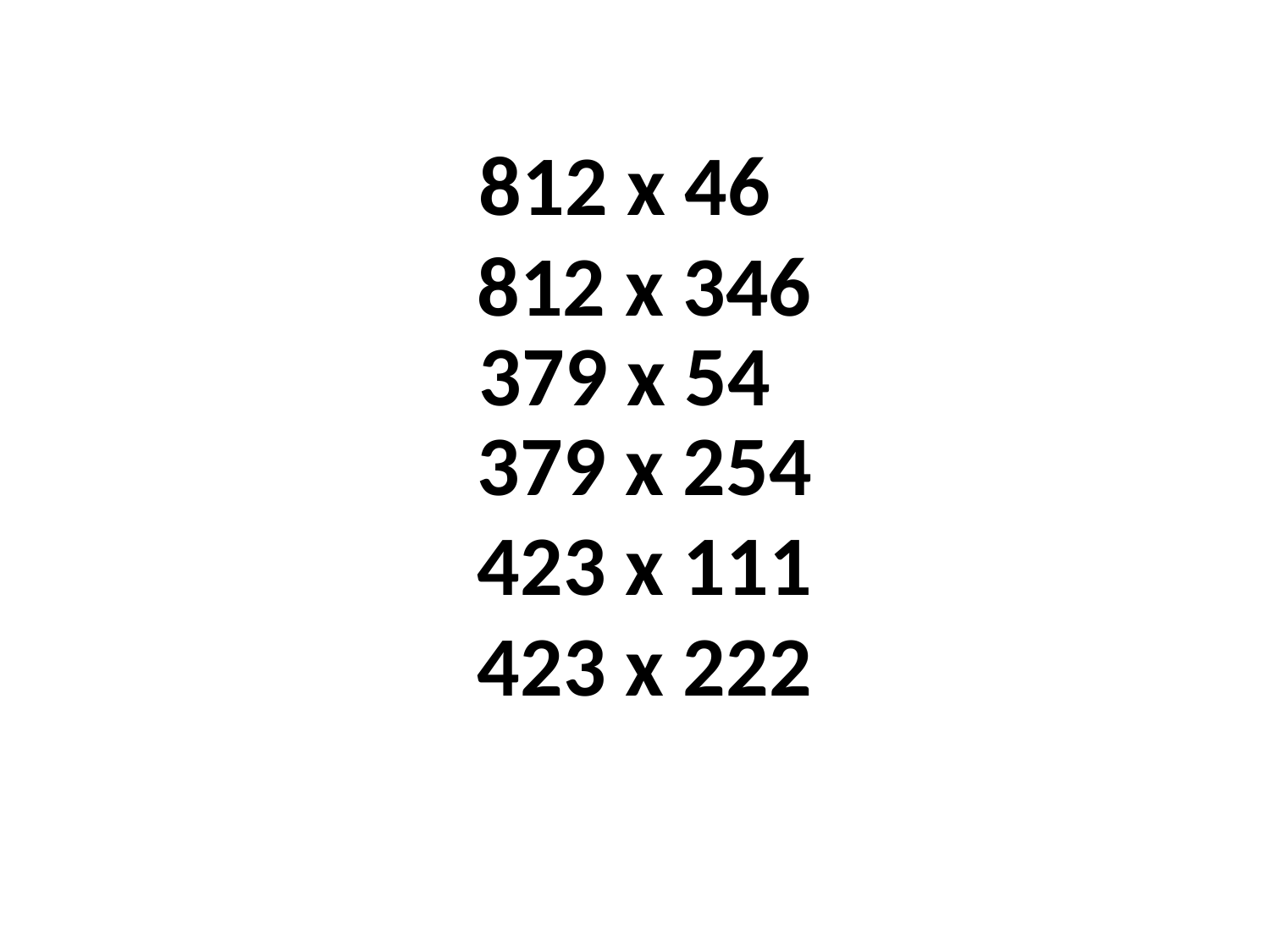

812 х 46
 812 х 346
379 х 54
379 х 254
423 х 111
423 х 222